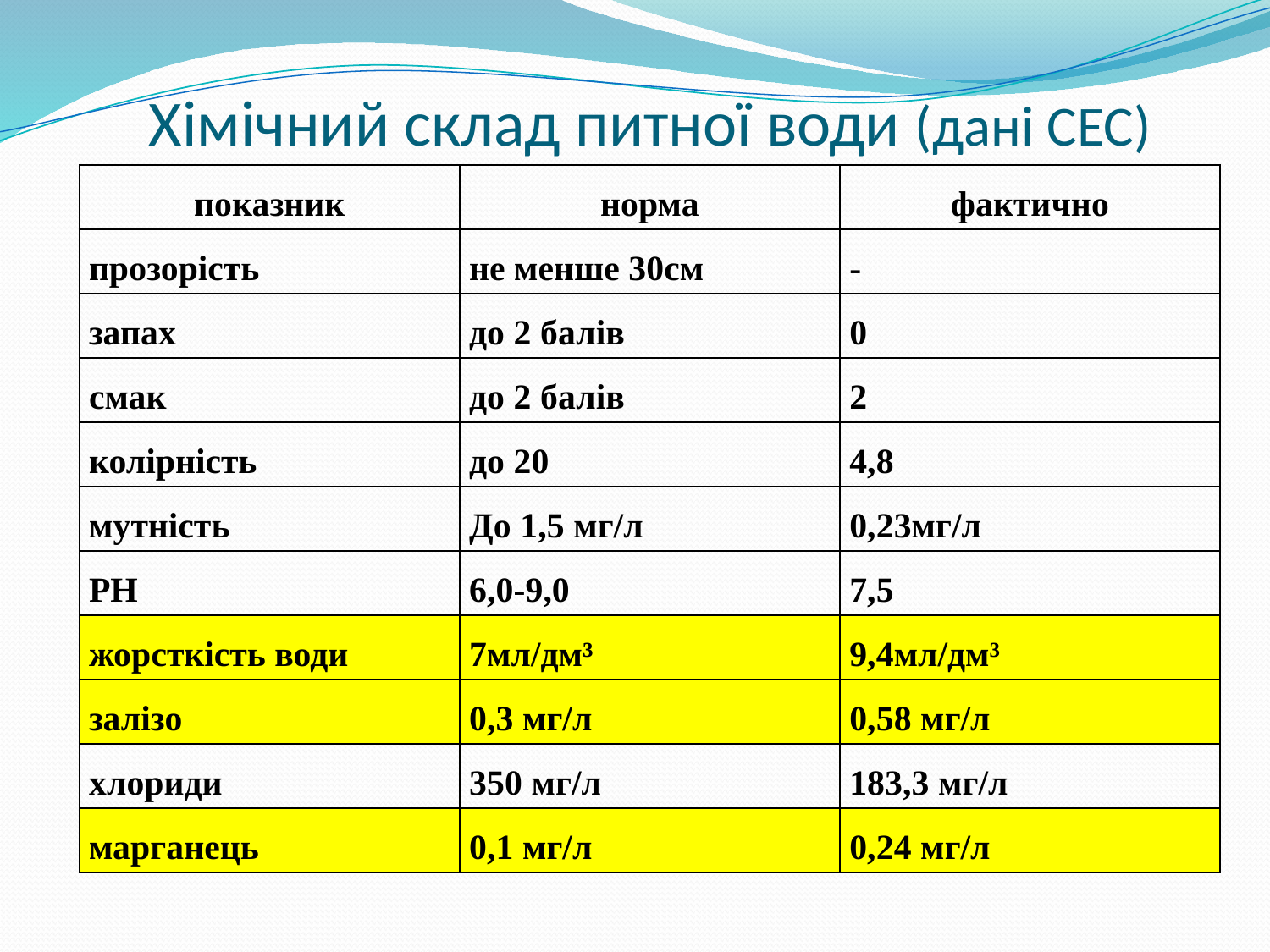

# Хімічний склад питної води (дані СЕС)
| показник | норма | фактично |
| --- | --- | --- |
| прозорість | не менше 30см | - |
| запах | до 2 балів | 0 |
| смак | до 2 балів | 2 |
| колірність | до 20 | 4,8 |
| мутність | До 1,5 мг/л | 0,23мг/л |
| РН | 6,0-9,0 | 7,5 |
| жорсткість води | 7мл/дм³ | 9,4мл/дм³ |
| залізо | 0,3 мг/л | 0,58 мг/л |
| хлориди | 350 мг/л | 183,3 мг/л |
| марганець | 0,1 мг/л | 0,24 мг/л |